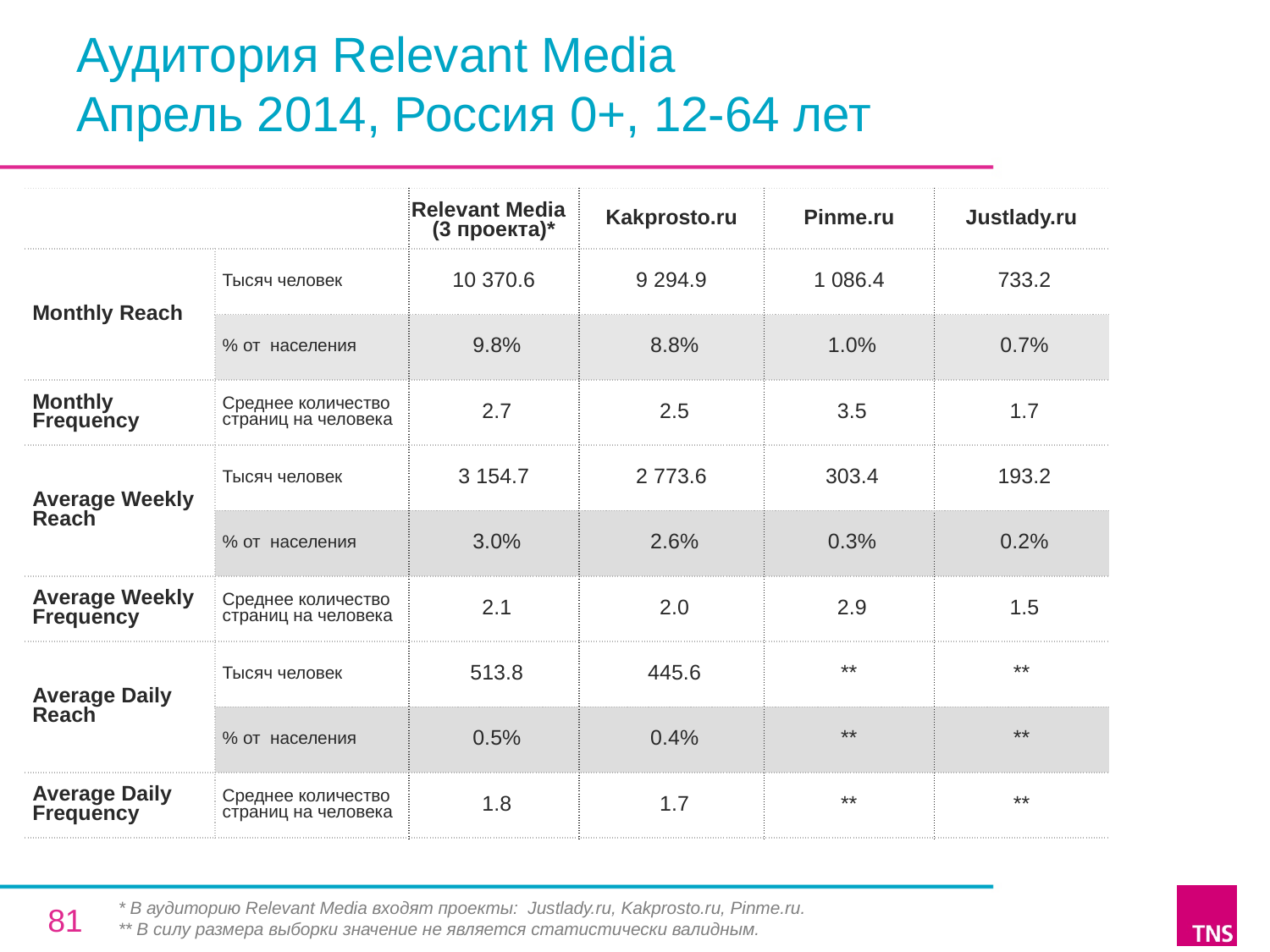

# Аудитория Relevant Media Апрель 2014, Россия 0+, 12-64 лет
|  |  | Relevant Media (3 проекта)\* | Kakprosto.ru | Pinme.ru | Justlady.ru |
| --- | --- | --- | --- | --- | --- |
| Monthly Reach | Тысяч человек | 10 370.6 | 9 294.9 | 1 086.4 | 733.2 |
|  | % от населения | 9.8% | 8.8% | 1.0% | 0.7% |
| Monthly Frequency | Среднее количество страниц на человека | 2.7 | 2.5 | 3.5 | 1.7 |
| Average Weekly Reach | Тысяч человек | 3 154.7 | 2 773.6 | 303.4 | 193.2 |
|  | % от населения | 3.0% | 2.6% | 0.3% | 0.2% |
| Average Weekly Frequency | Среднее количество страниц на человека | 2.1 | 2.0 | 2.9 | 1.5 |
| Average Daily Reach | Тысяч человек | 513.8 | 445.6 | \*\* | \*\* |
|  | % от населения | 0.5% | 0.4% | \*\* | \*\* |
| Average Daily Frequency | Среднее количество страниц на человека | 1.8 | 1.7 | \*\* | \*\* |
* В аудиторию Relevant Media входят проекты:  Justlady.ru, Kakprosto.ru, Pinme.ru.
** В силу размера выборки значение не является статистически валидным.
81